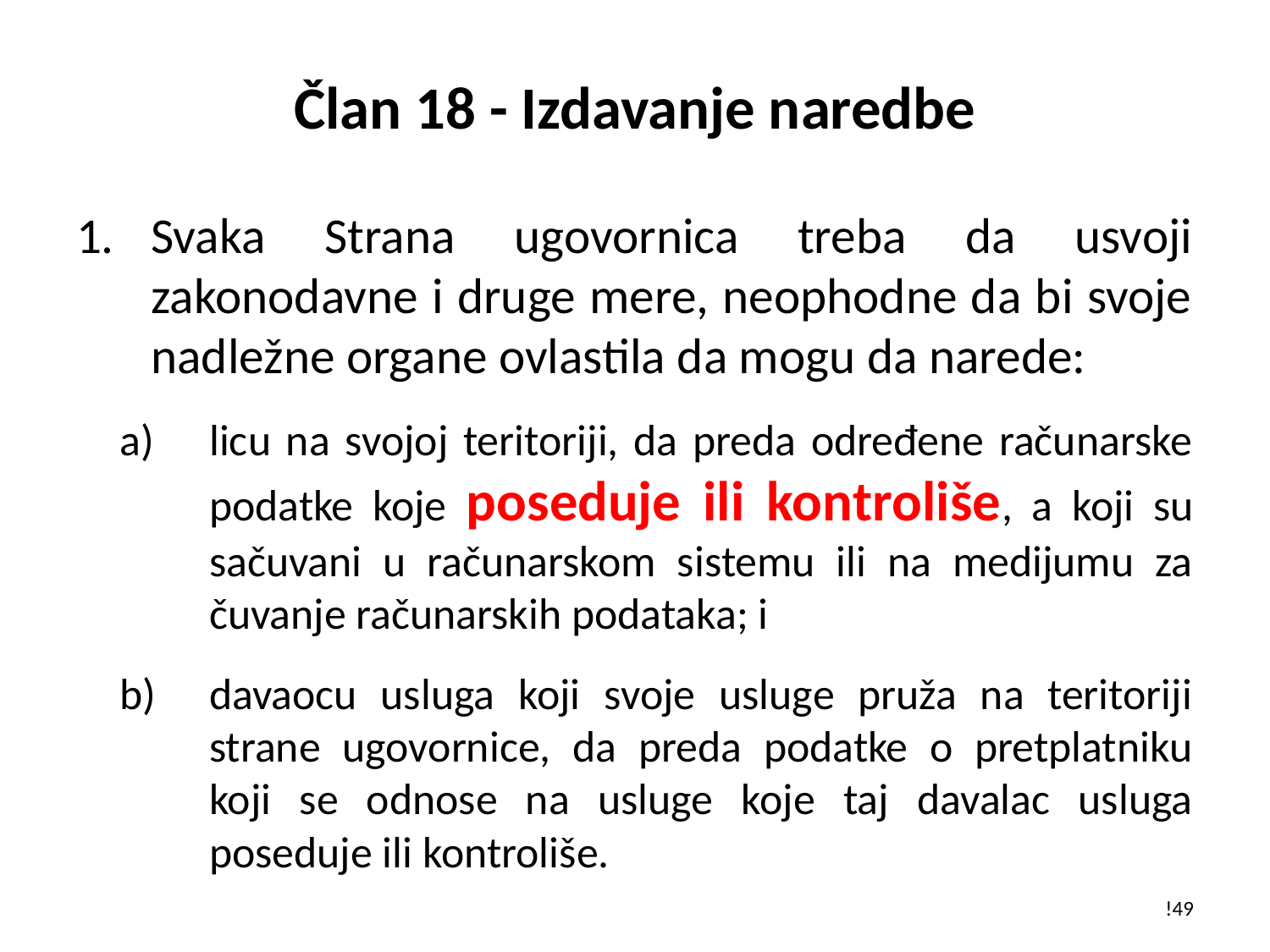

# Član 18 - Izdavanje naredbe
Svaka Strana ugovornica treba da usvoji zakonodavne i druge mere, neophodne da bi svoje nadležne organe ovlastila da mogu da narede:
licu na svojoj teritoriji, da preda određene računarske podatke koje poseduje ili kontroliše, a koji su sačuvani u računarskom sistemu ili na medijumu za čuvanje računarskih podataka; i
davaocu usluga koji svoje usluge pruža na teritoriji strane ugovornice, da preda podatke o pretplatniku koji se odnose na usluge koje taj davalac usluga poseduje ili kontroliše.
!49